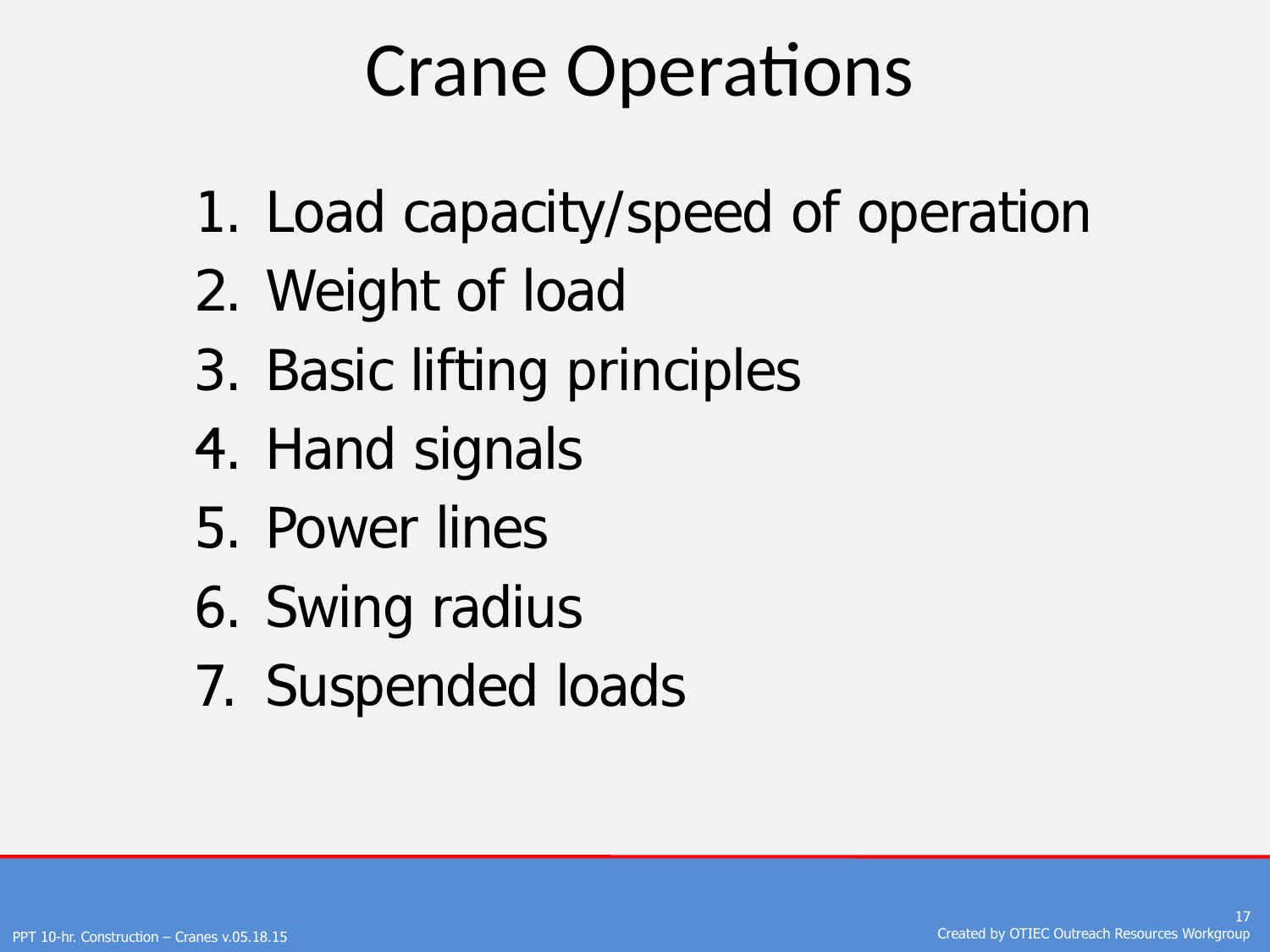

# Crane Operations
Load capacity/speed of operation
Weight of load
Basic lifting principles
Hand signals
Power lines
Swing radius
Suspended loads